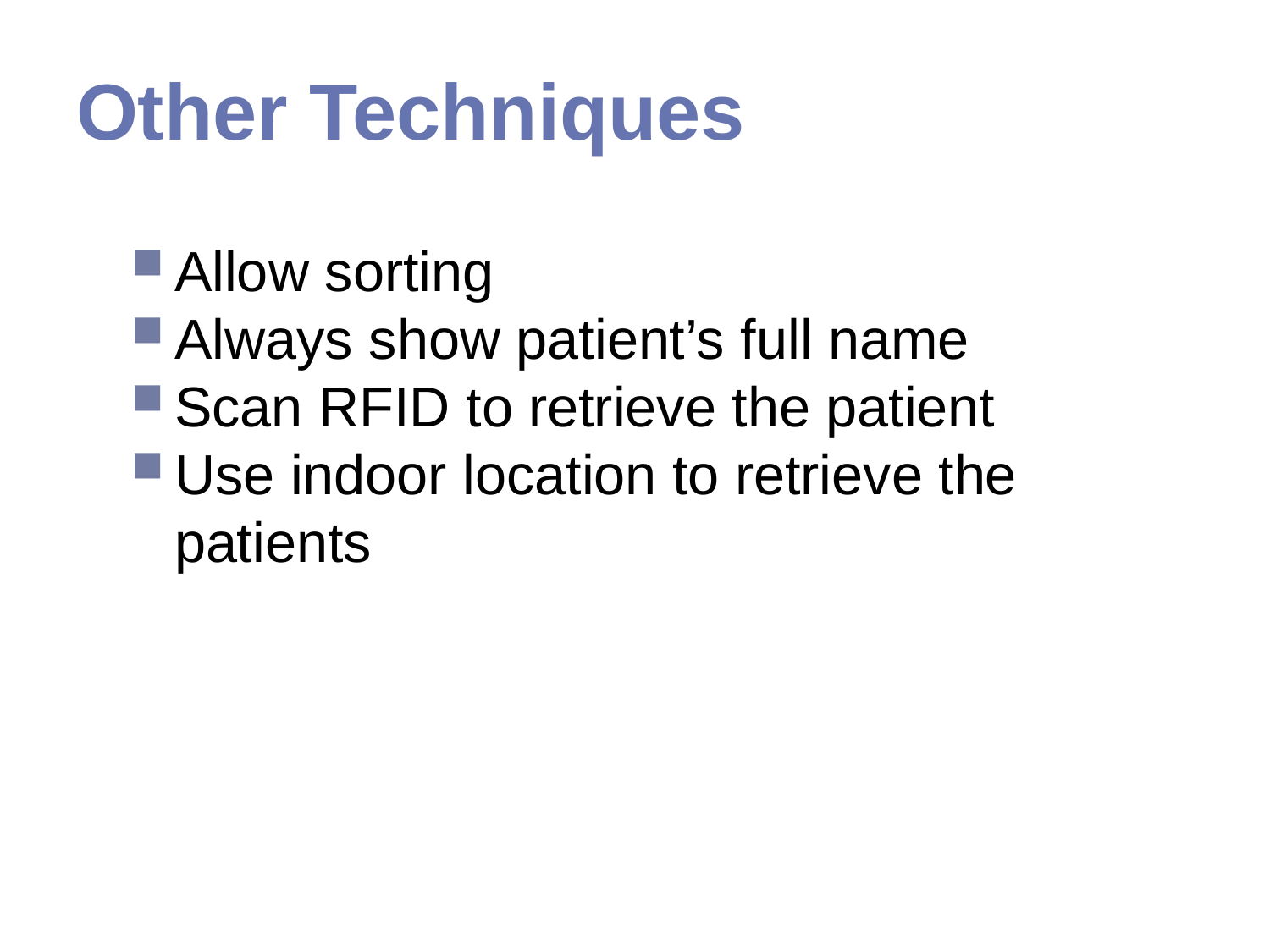

# Other Techniques
Allow sorting
Always show patient’s full name
Scan RFID to retrieve the patient
Use indoor location to retrieve the patients